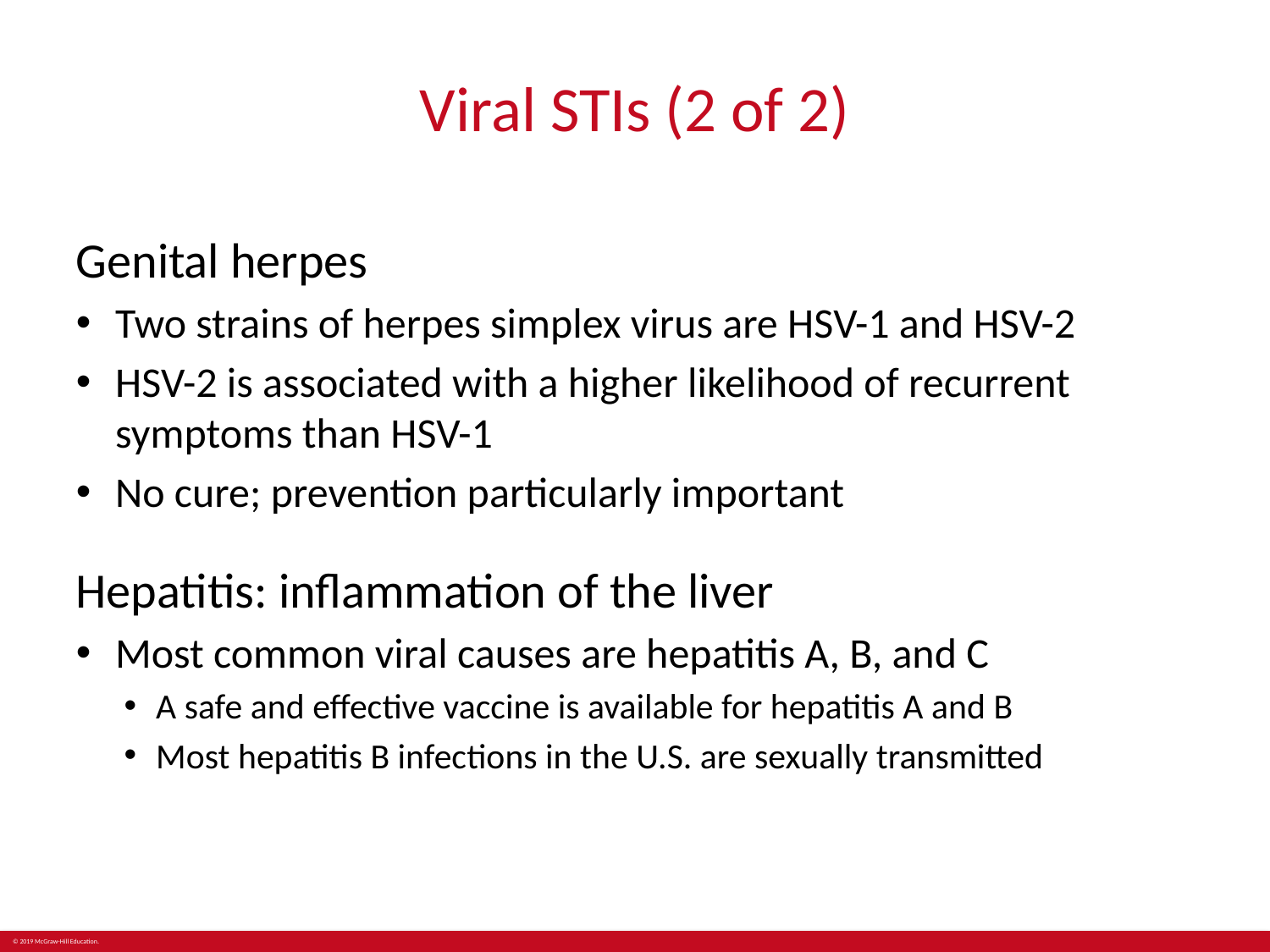

# Viral STIs (2 of 2)
Genital herpes
Two strains of herpes simplex virus are HSV-1 and HSV-2
HSV-2 is associated with a higher likelihood of recurrent symptoms than HSV-1
No cure; prevention particularly important
Hepatitis: inflammation of the liver
Most common viral causes are hepatitis A, B, and C
A safe and effective vaccine is available for hepatitis A and B
Most hepatitis B infections in the U.S. are sexually transmitted